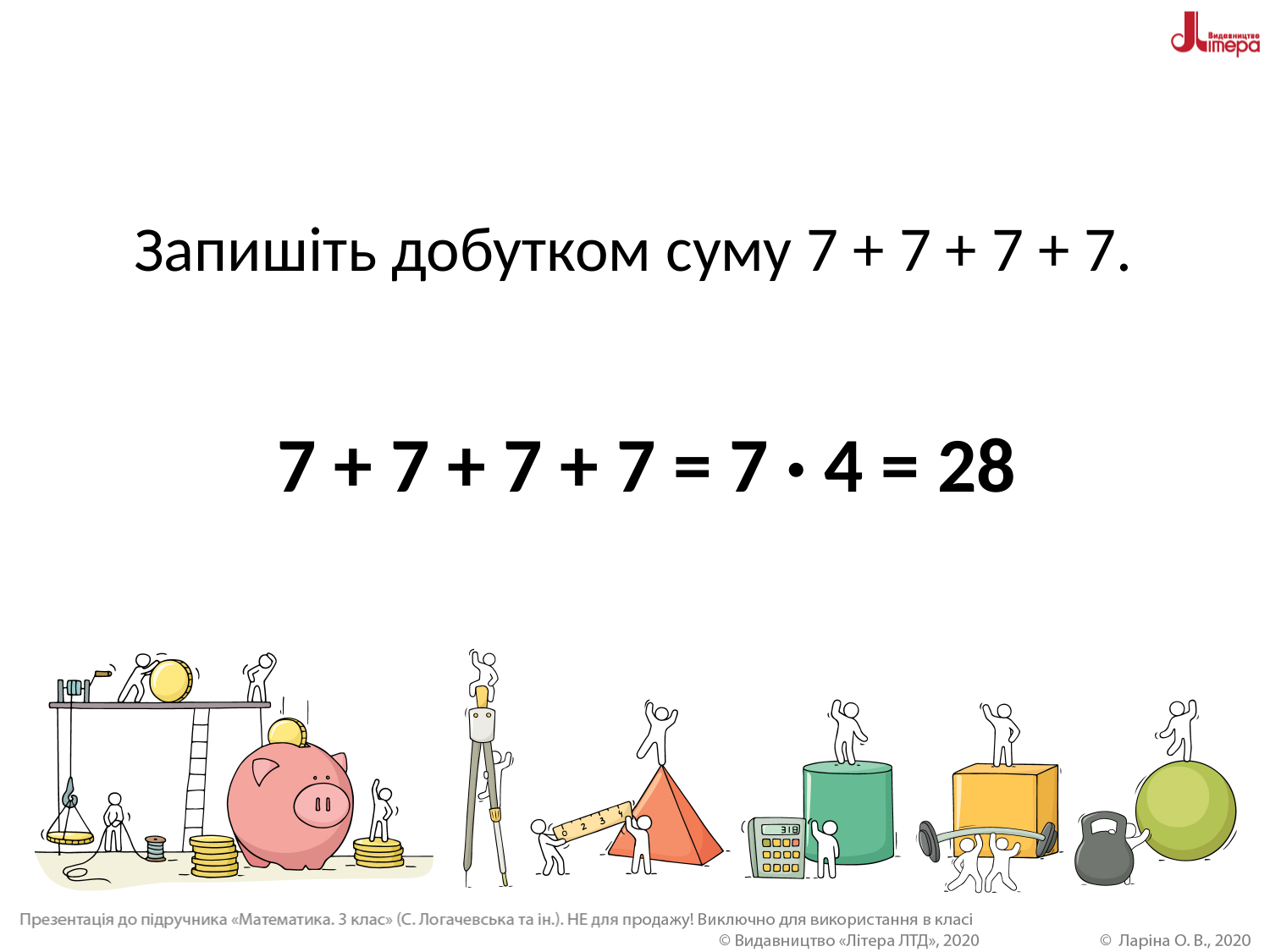

# Запишіть добутком суму 7 + 7 + 7 + 7.
7 + 7 + 7 + 7 = 7 · 4 = 28